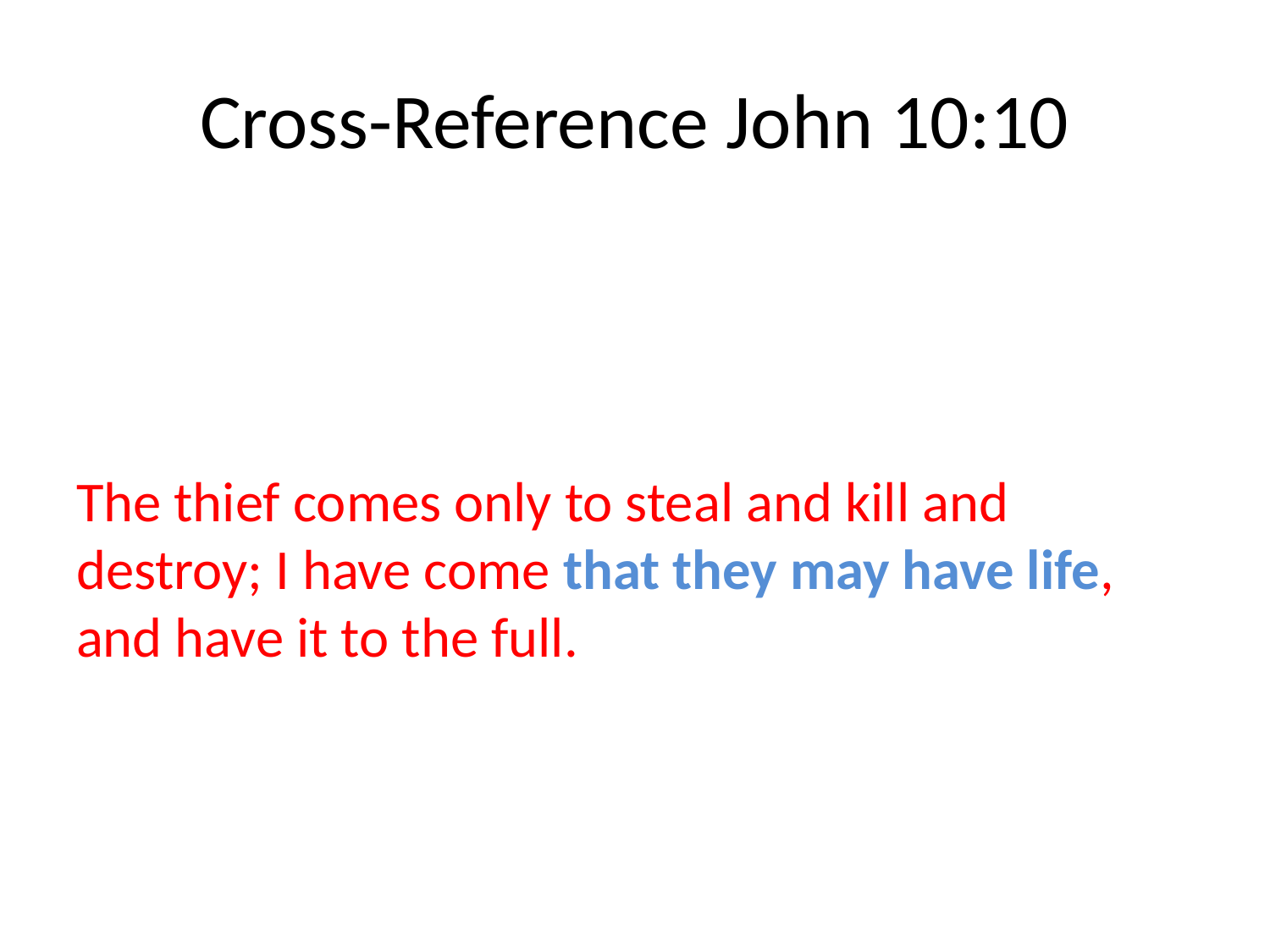

# Cross-Reference John 10:10

The thief comes only to steal and kill and destroy; I have come that they may have life, and have it to the full.